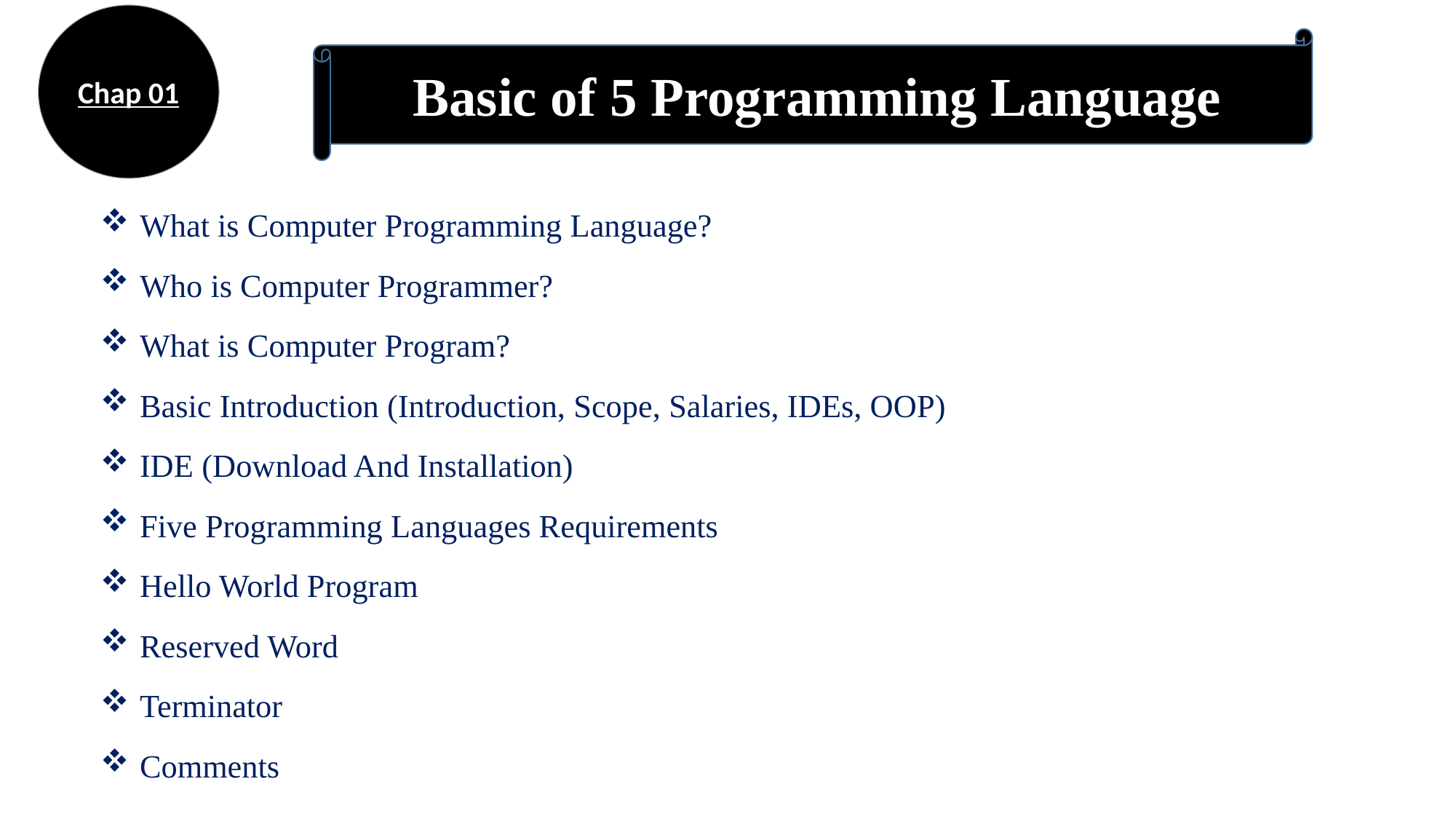

Chap 01
Basic of 5 Programming Language
What is Computer Programming Language?
Who is Computer Programmer?
What is Computer Program?
Basic Introduction (Introduction, Scope, Salaries, IDEs, OOP)
IDE (Download And Installation)
Five Programming Languages Requirements
Hello World Program
Reserved Word
Terminator
Comments